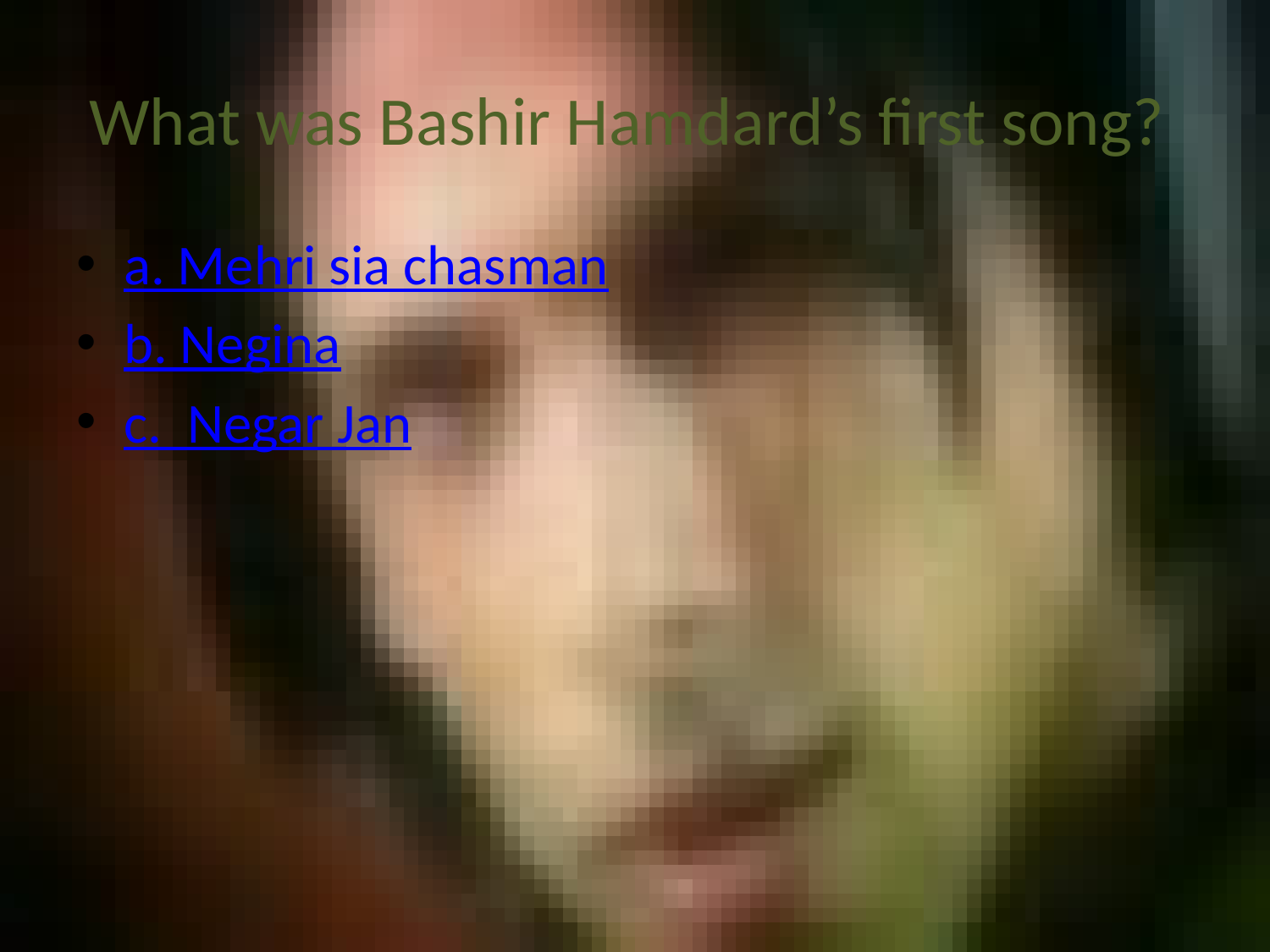

# What was Bashir Hamdard’s first song?
a. Mehri sia chasman
b. Negina
c.  Negar Jan